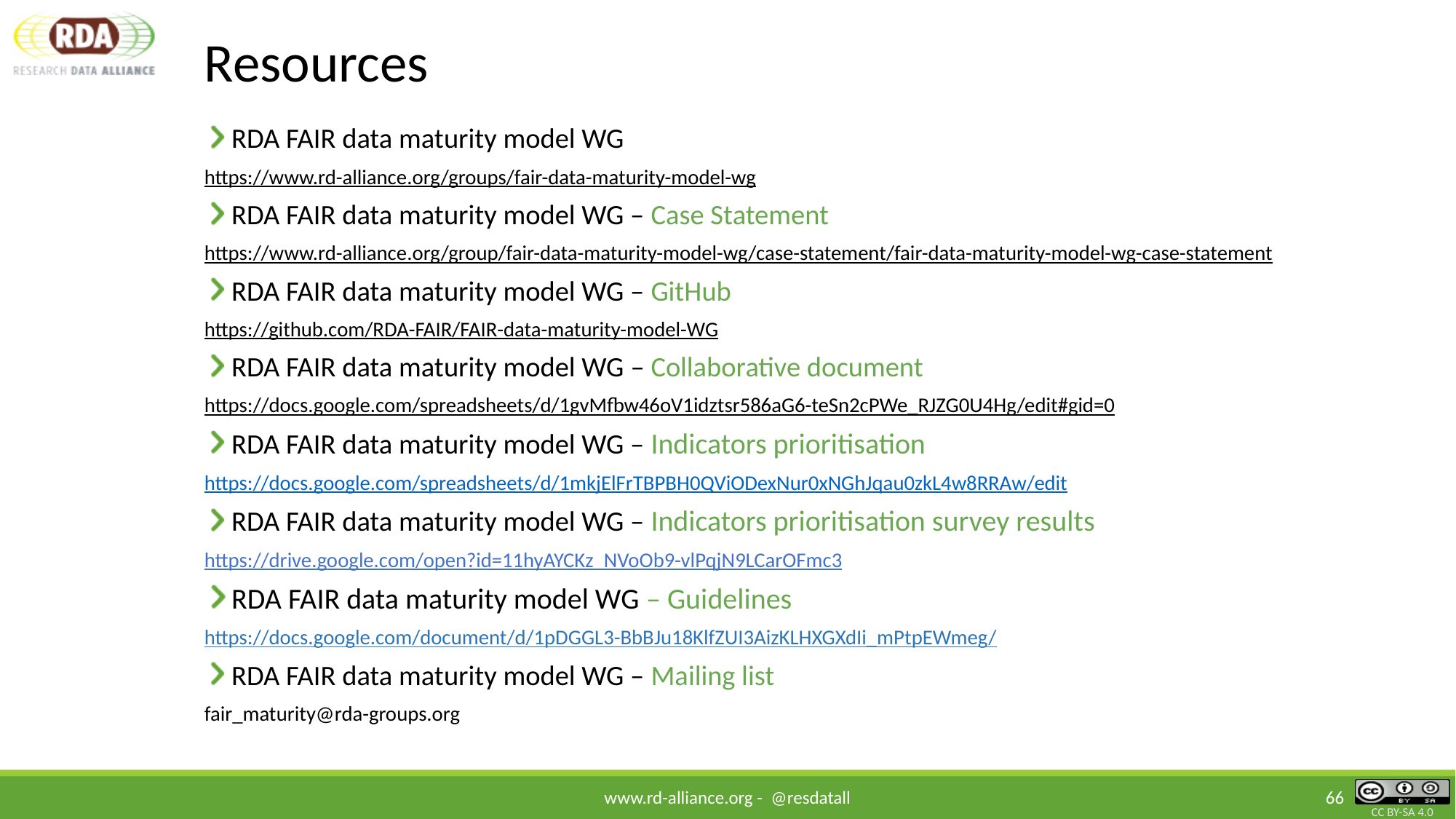

# Resources
RDA FAIR data maturity model WG
https://www.rd-alliance.org/groups/fair-data-maturity-model-wg
RDA FAIR data maturity model WG – Case Statement
https://www.rd-alliance.org/group/fair-data-maturity-model-wg/case-statement/fair-data-maturity-model-wg-case-statement
RDA FAIR data maturity model WG – GitHub
https://github.com/RDA-FAIR/FAIR-data-maturity-model-WG
RDA FAIR data maturity model WG – Collaborative document
https://docs.google.com/spreadsheets/d/1gvMfbw46oV1idztsr586aG6-teSn2cPWe_RJZG0U4Hg/edit#gid=0
RDA FAIR data maturity model WG – Indicators prioritisation
https://docs.google.com/spreadsheets/d/1mkjElFrTBPBH0QViODexNur0xNGhJqau0zkL4w8RRAw/edit
RDA FAIR data maturity model WG – Indicators prioritisation survey results
https://drive.google.com/open?id=11hyAYCKz_NVoOb9-vlPqjN9LCarOFmc3
RDA FAIR data maturity model WG – Guidelines
https://docs.google.com/document/d/1pDGGL3-BbBJu18KlfZUI3AizKLHXGXdIi_mPtpEWmeg/
RDA FAIR data maturity model WG – Mailing list
fair_maturity@rda-groups.org

www.rd-alliance.org -  @resdatall
66